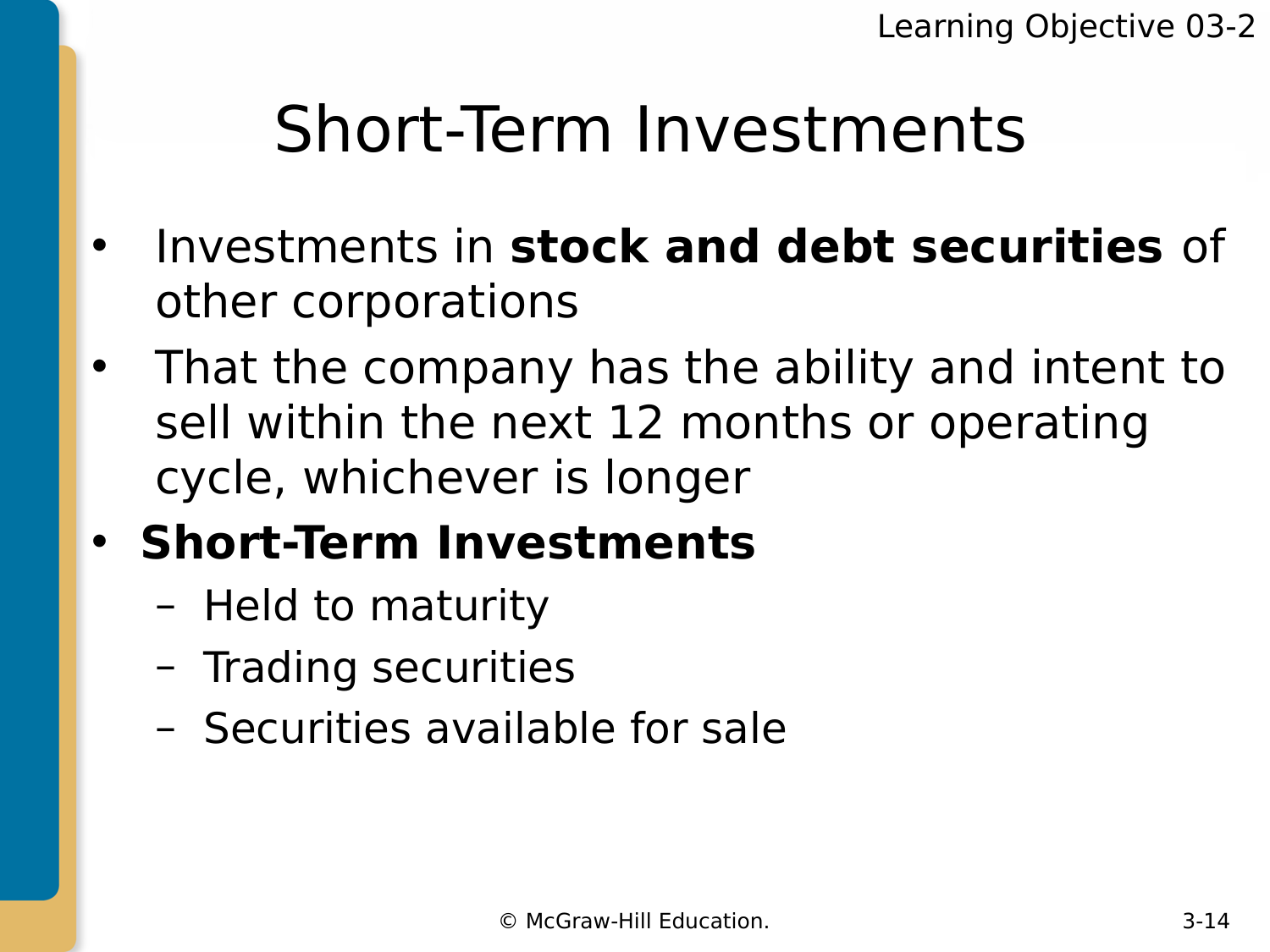

Learning Objective 03-2
# Short-Term Investments
Investments in stock and debt securities of other corporations
That the company has the ability and intent to sell within the next 12 months or operating cycle, whichever is longer
Short-Term Investments
Held to maturity
Trading securities
Securities available for sale